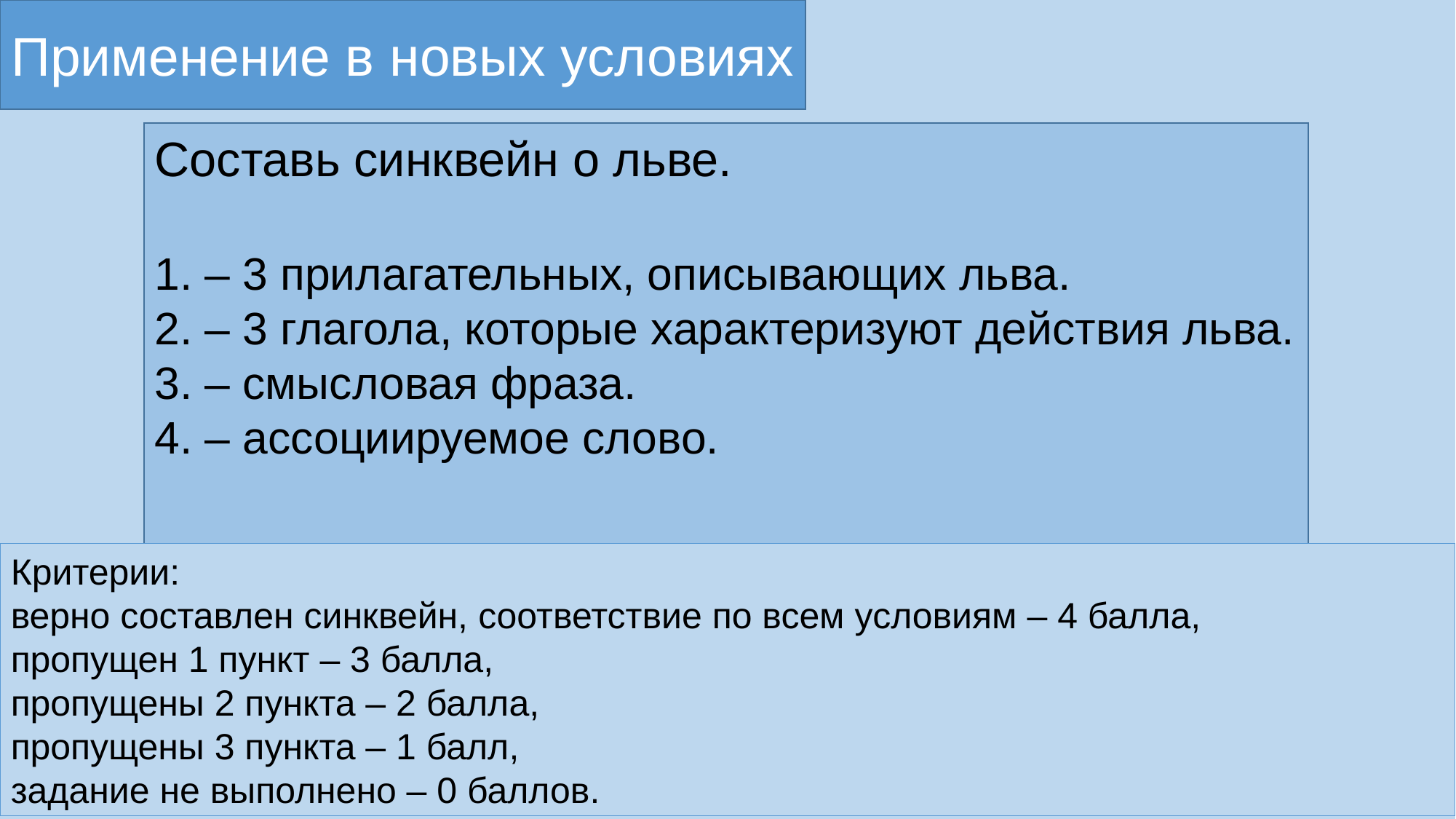

Применение в новых условиях
Составь синквейн о льве.

1. – 3 прилагательных, описывающих льва.
2. – 3 глагола, которые характеризуют действия льва.
3. – смысловая фраза.
4. – ассоциируемое слово.

Критерии:
верно составлен синквейн, соответствие по всем условиям – 4 балла,
пропущен 1 пункт – 3 балла,
пропущены 2 пункта – 2 балла,
пропущены 3 пункта – 1 балл,
задание не выполнено – 0 баллов.